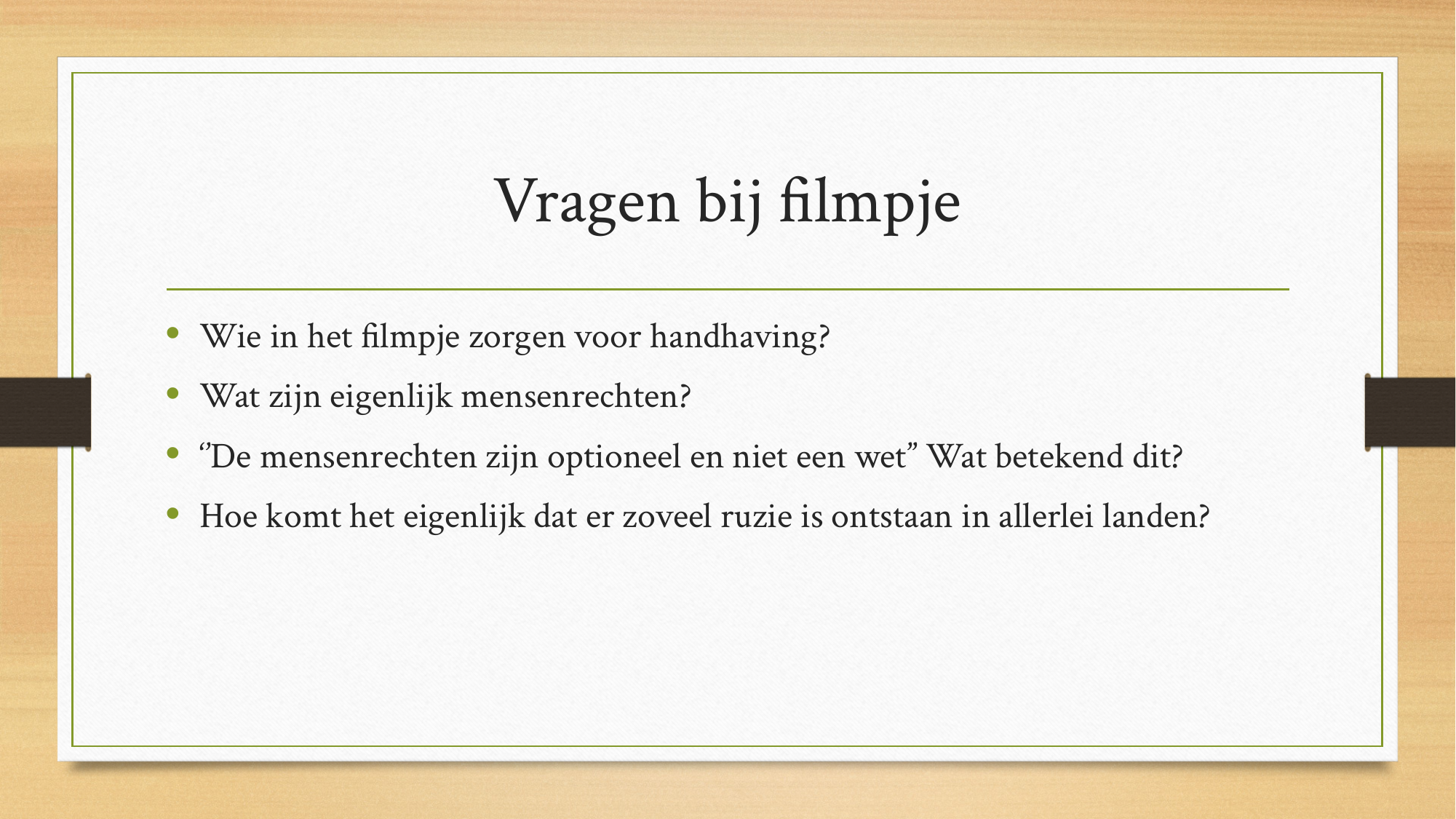

# Vragen bij filmpje
Wie in het filmpje zorgen voor handhaving?
Wat zijn eigenlijk mensenrechten?
‘’De mensenrechten zijn optioneel en niet een wet’’ Wat betekend dit?
Hoe komt het eigenlijk dat er zoveel ruzie is ontstaan in allerlei landen?